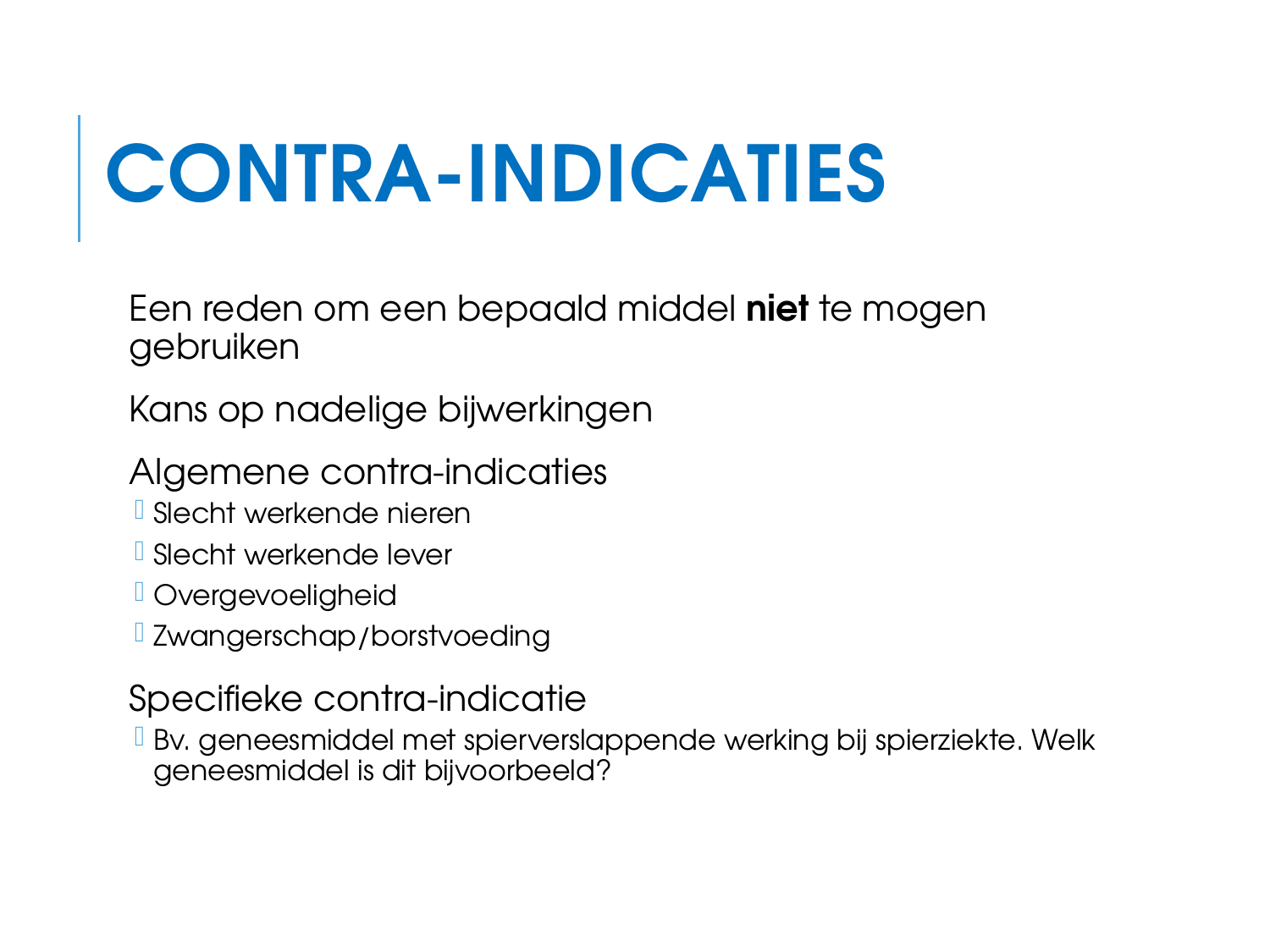

# Contra-indicaties
Een reden om een bepaald middel niet te mogen gebruiken
Kans op nadelige bijwerkingen
Algemene contra-indicaties
Slecht werkende nieren
Slecht werkende lever
Overgevoeligheid
Zwangerschap/borstvoeding
Specifieke contra-indicatie
Bv. geneesmiddel met spierverslappende werking bij spierziekte. Welk geneesmiddel is dit bijvoorbeeld?